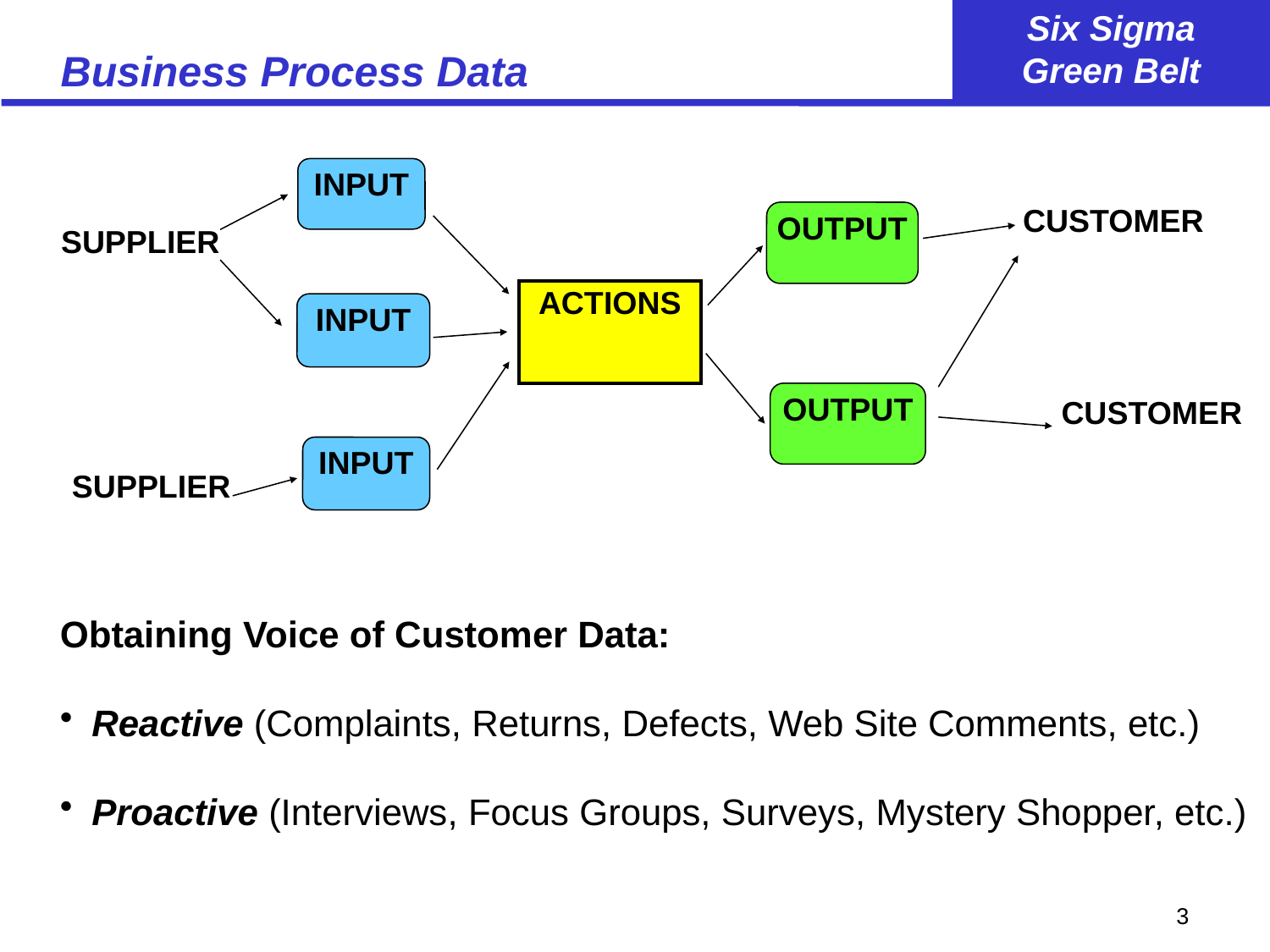

# Business Process Data
INPUT

CUSTOMER
OUTPUT

SUPPLIER

ACTIONS
INPUT

OUTPUT
CUSTOMER

INPUT
SUPPLIER

Obtaining Voice of Customer Data:

Reactive (Complaints, Returns, Defects, Web Site Comments, etc.)

Proactive (Interviews, Focus Groups, Surveys, Mystery Shopper, etc.)